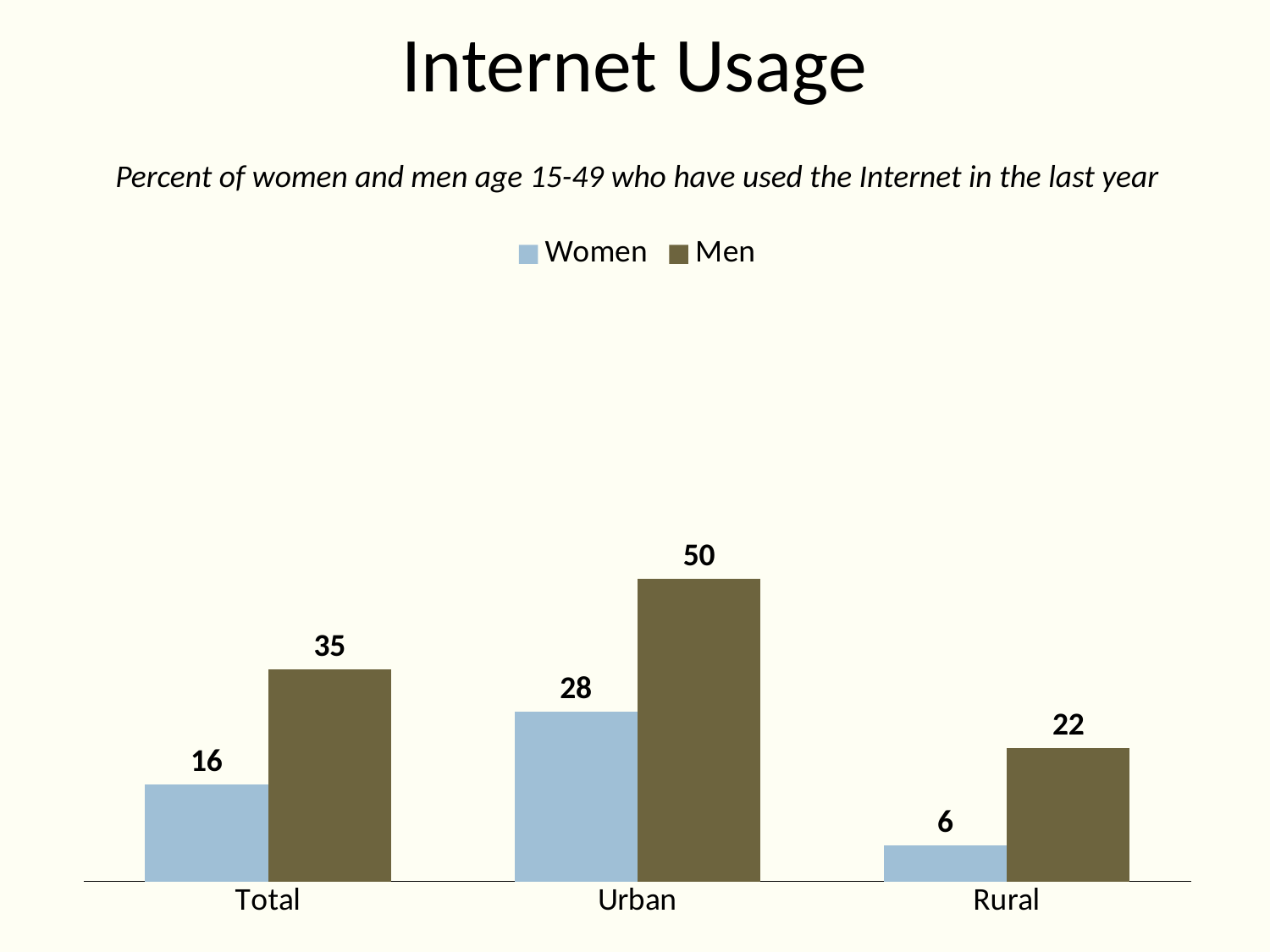

# Internet Usage
Percent of women and men age 15-49 who have used the Internet in the last year

### Chart

| Category | Women | Men |
|---|---|---|
| Total | 16.0 | 35.0 |
| Urban | 28.0 | 50.0 |
| Rural | 6.0 | 22.0 |